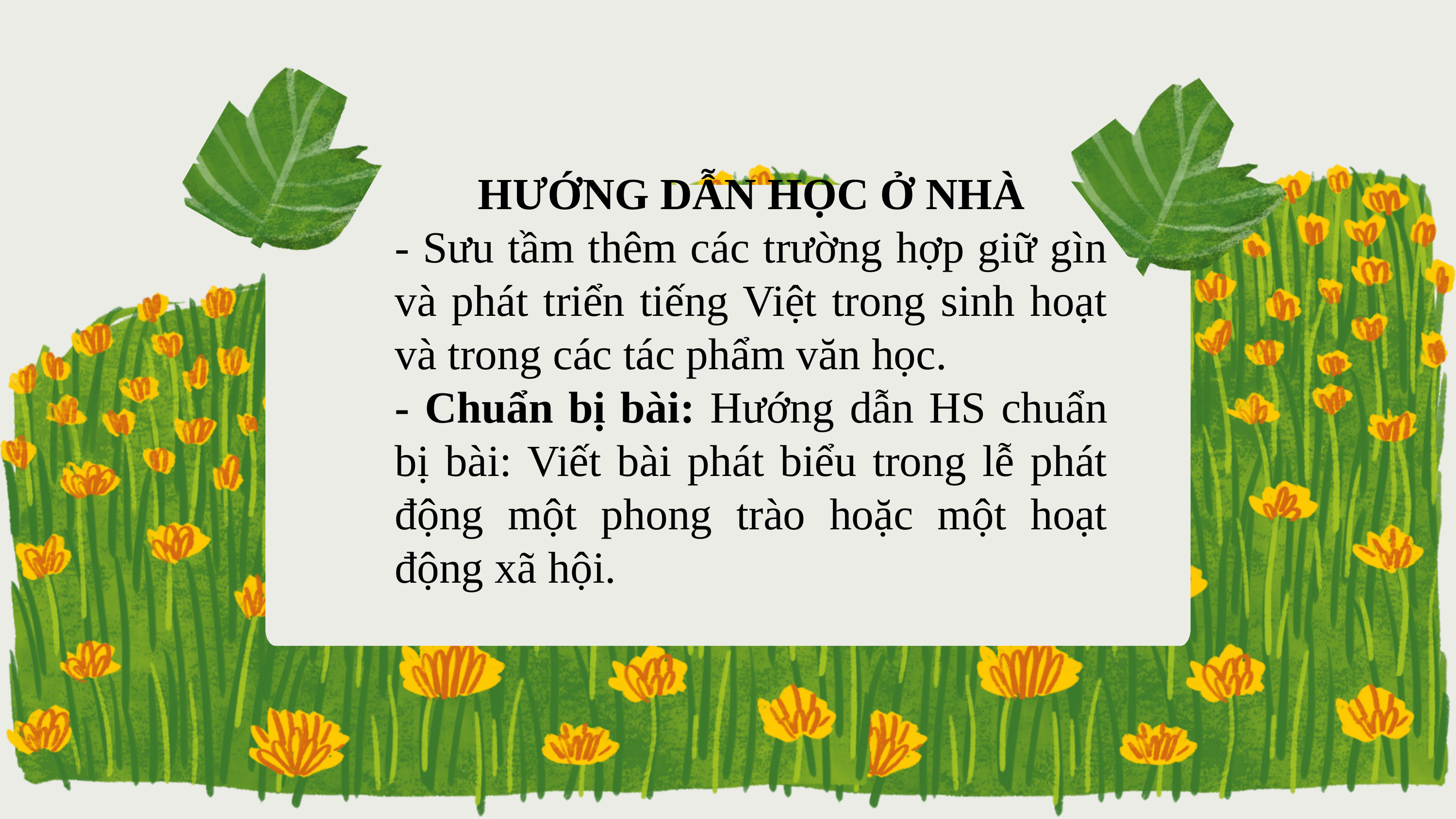

HƯỚNG DẪN HỌC Ở NHÀ
- Sưu tầm thêm các trường hợp giữ gìn và phát triển tiếng Việt trong sinh hoạt và trong các tác phẩm văn học.
- Chuẩn bị bài: Hướng dẫn HS chuẩn bị bài: Viết bài phát biểu trong lễ phát động một phong trào hoặc một hoạt động xã hội.